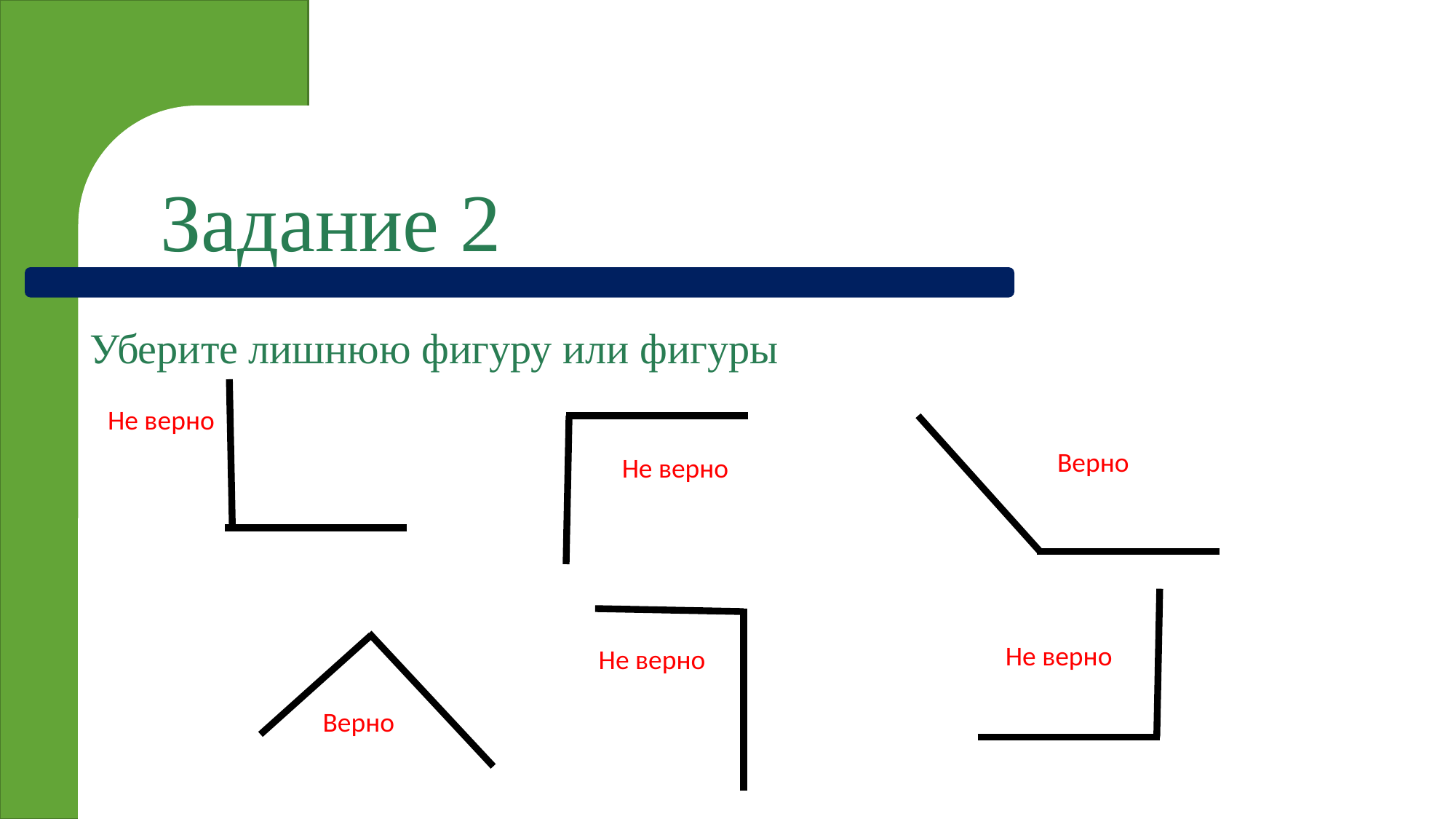

Задание 2

Уберите лишнюю фигуру или фигуры
Не верно
Верно
Не верно
Не верно
Не верно
Верно